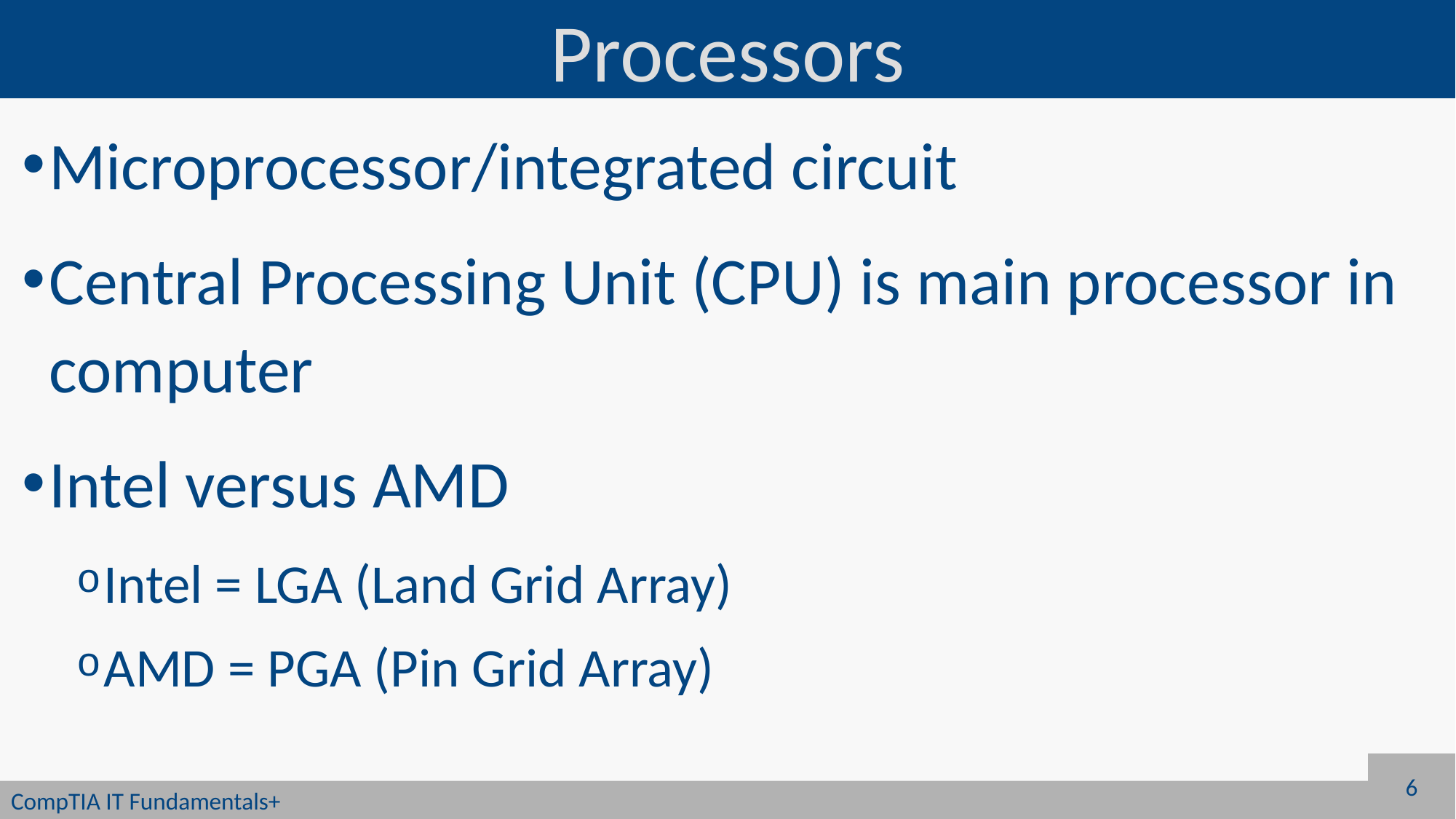

# Processors
Microprocessor/integrated circuit
Central Processing Unit (CPU) is main processor in computer
Intel versus AMD
Intel = LGA (Land Grid Array)
AMD = PGA (Pin Grid Array)
6
CompTIA IT Fundamentals+